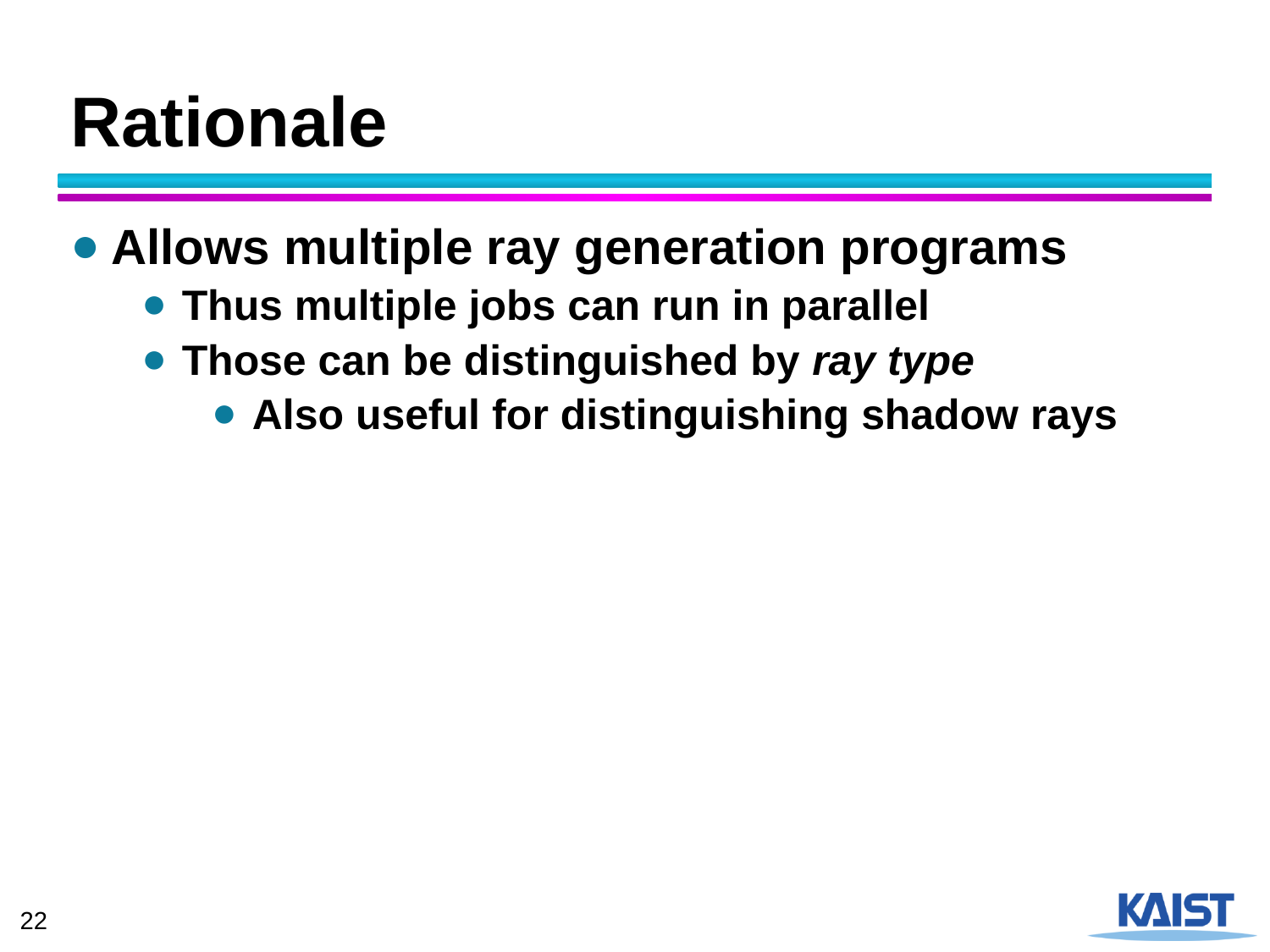

# Rationale
Allows multiple ray generation programs
Thus multiple jobs can run in parallel
Those can be distinguished by ray type
Also useful for distinguishing shadow rays